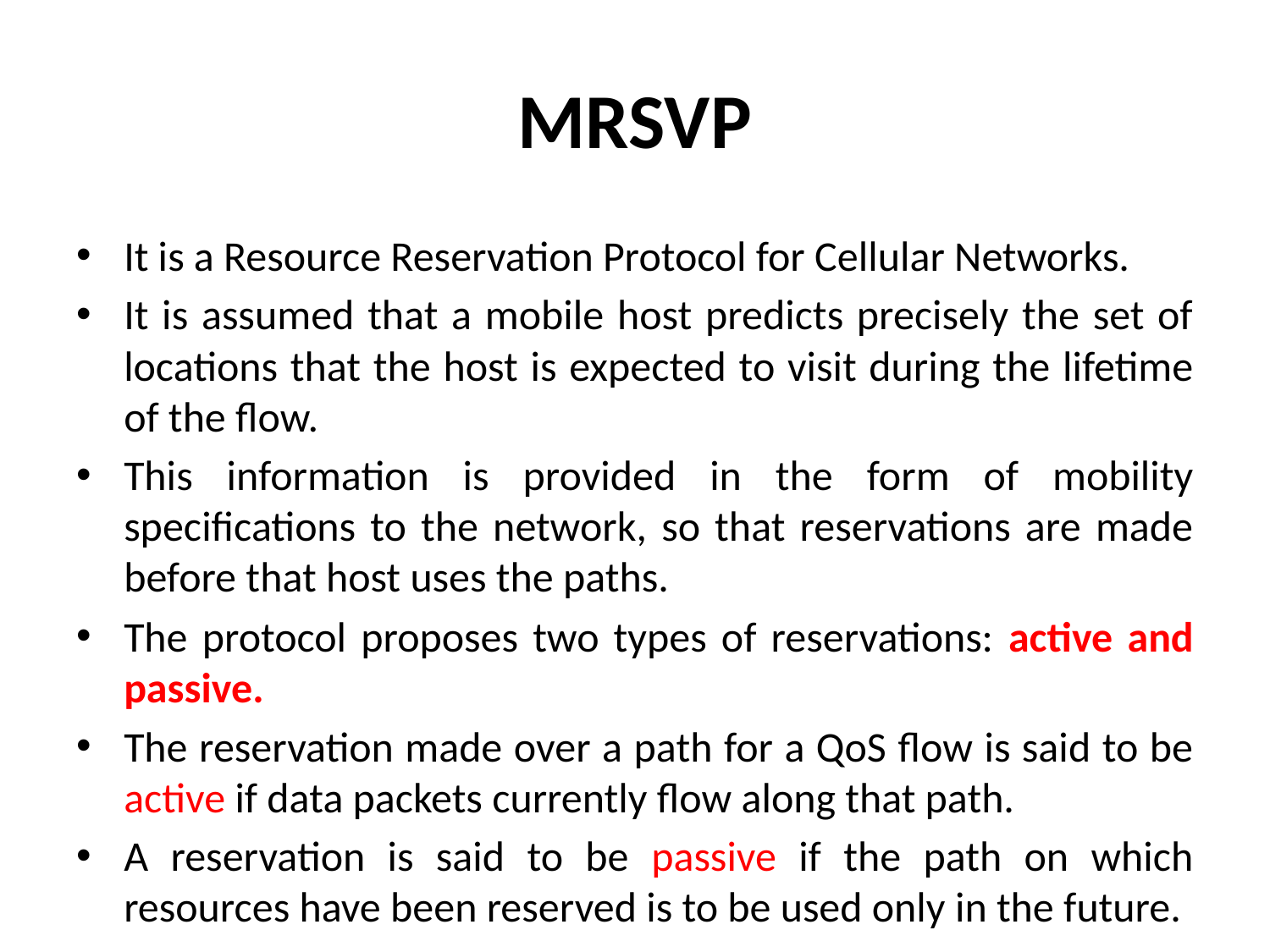

# MRSVP
It is a Resource Reservation Protocol for Cellular Networks.
It is assumed that a mobile host predicts precisely the set of locations that the host is expected to visit during the lifetime of the flow.
This information is provided in the form of mobility specifications to the network, so that reservations are made before that host uses the paths.
The protocol proposes two types of reservations: active and passive.
The reservation made over a path for a QoS flow is said to be active if data packets currently flow along that path.
A reservation is said to be passive if the path on which resources have been reserved is to be used only in the future.